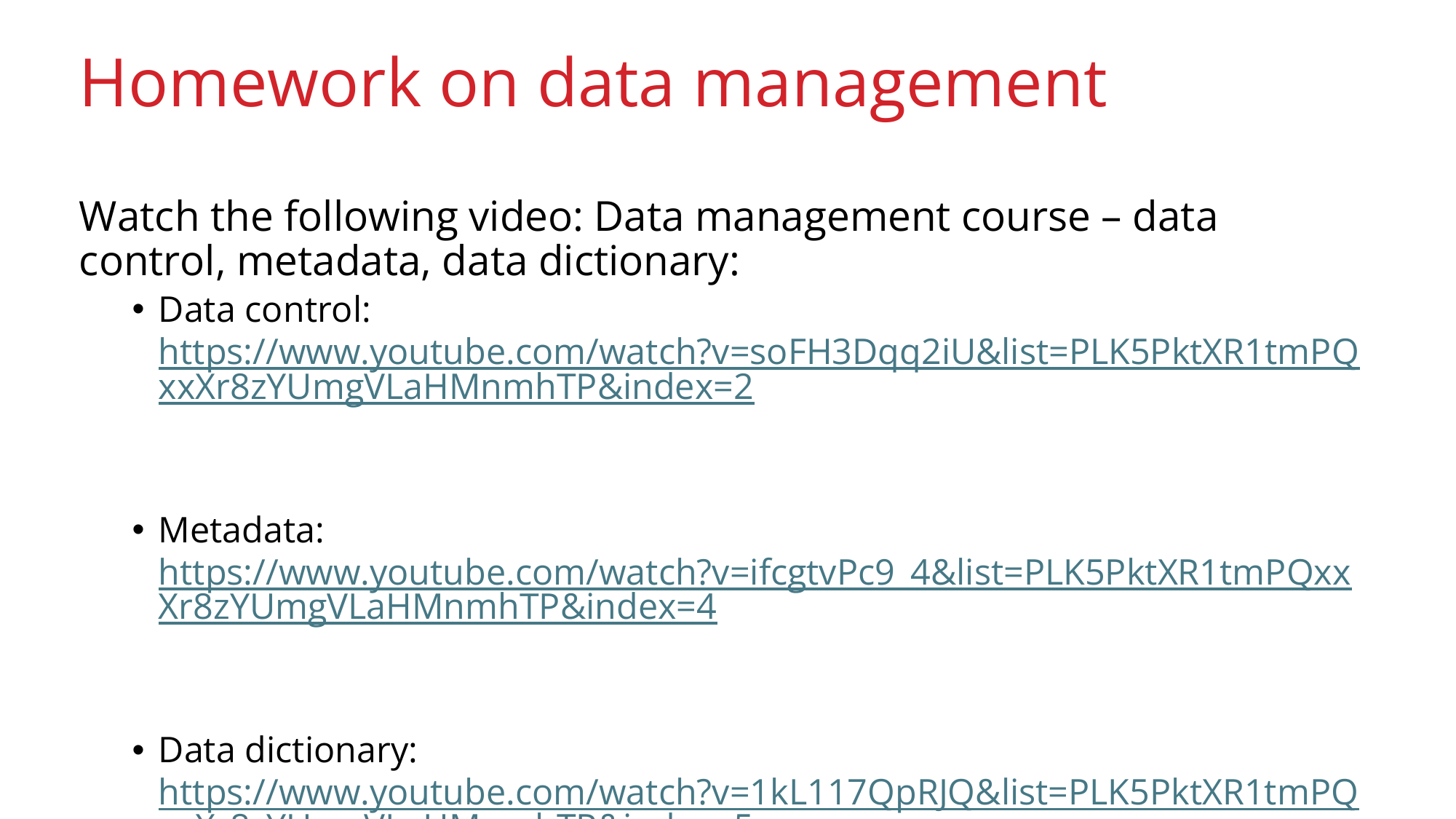

# Homework on data management
Watch the following video: Data management course – data control, metadata, data dictionary:
Data control: https://www.youtube.com/watch?v=soFH3Dqq2iU&list=PLK5PktXR1tmPQxxXr8zYUmgVLaHMnmhTP&index=2

Metadata: https://www.youtube.com/watch?v=ifcgtvPc9_4&list=PLK5PktXR1tmPQxxXr8zYUmgVLaHMnmhTP&index=4

Data dictionary: https://www.youtube.com/watch?v=1kL117QpRJQ&list=PLK5PktXR1tmPQxxXr8zYUmgVLaHMnmhTP&index=5